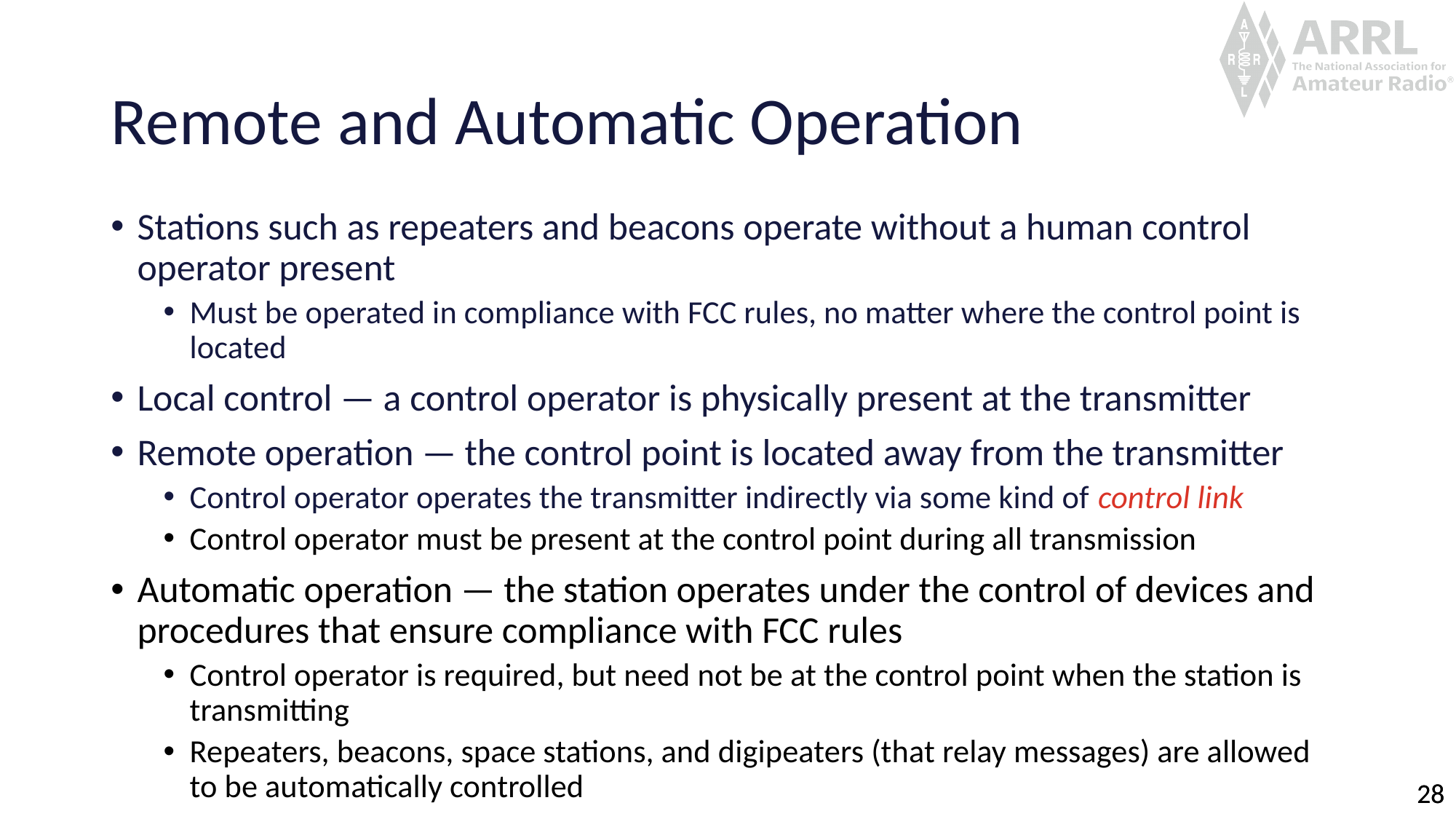

# Remote and Automatic Operation
Stations such as repeaters and beacons operate without a human control operator present
Must be operated in compliance with FCC rules, no matter where the control point is located
Local control — a control operator is physically present at the transmitter
Remote operation — the control point is located away from the transmitter
Control operator operates the transmitter indirectly via some kind of control link
Control operator must be present at the control point during all transmission
Automatic operation — the station operates under the control of devices and procedures that ensure compliance with FCC rules
Control operator is required, but need not be at the control point when the station is transmitting
Repeaters, beacons, space stations, and digipeaters (that relay messages) are allowed to be automatically controlled